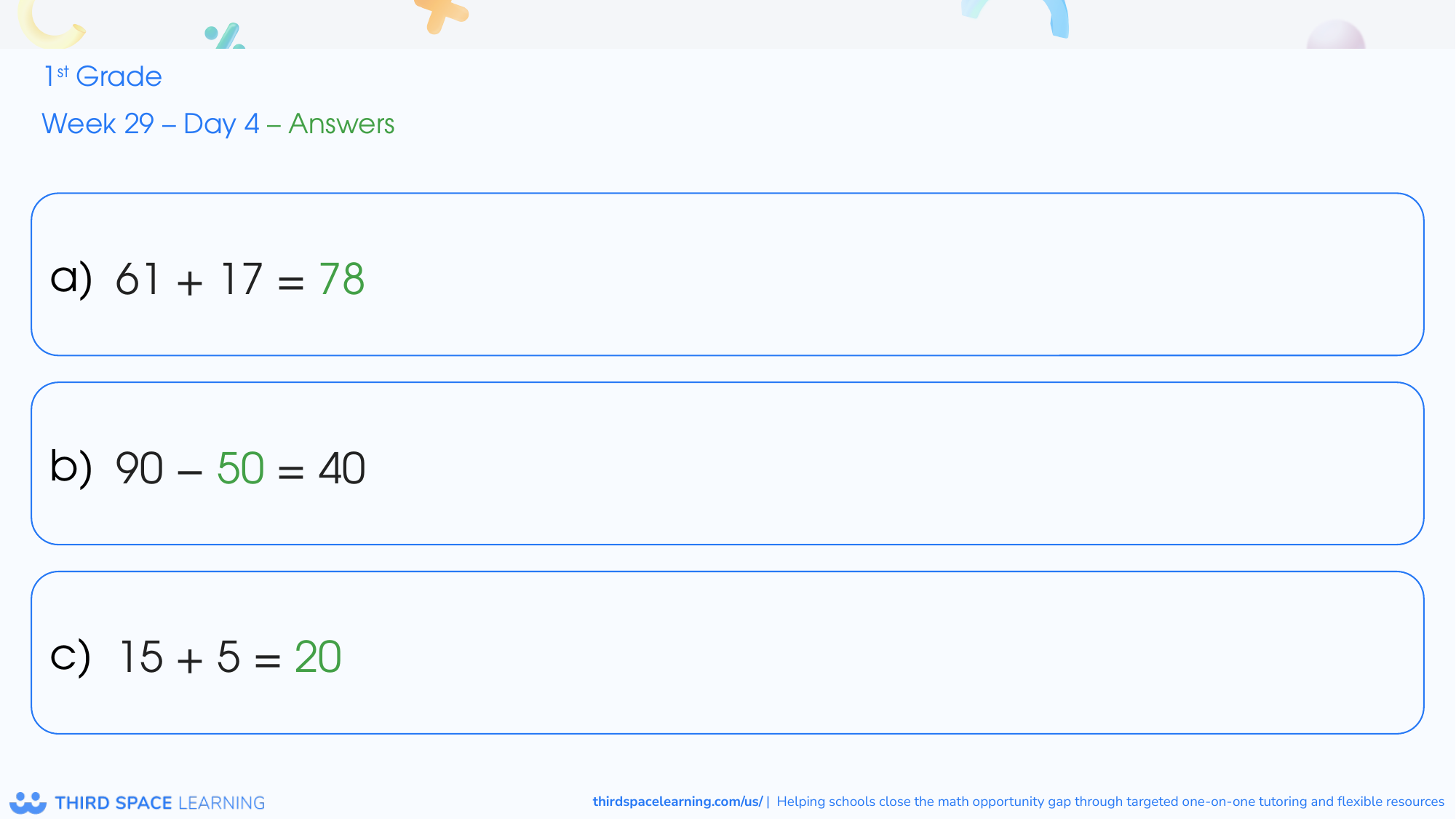

1st Grade
Week 29 – Day 4 – Answers
61 + 17 = 78
90 − 50 = 40
15 + 5 = 20